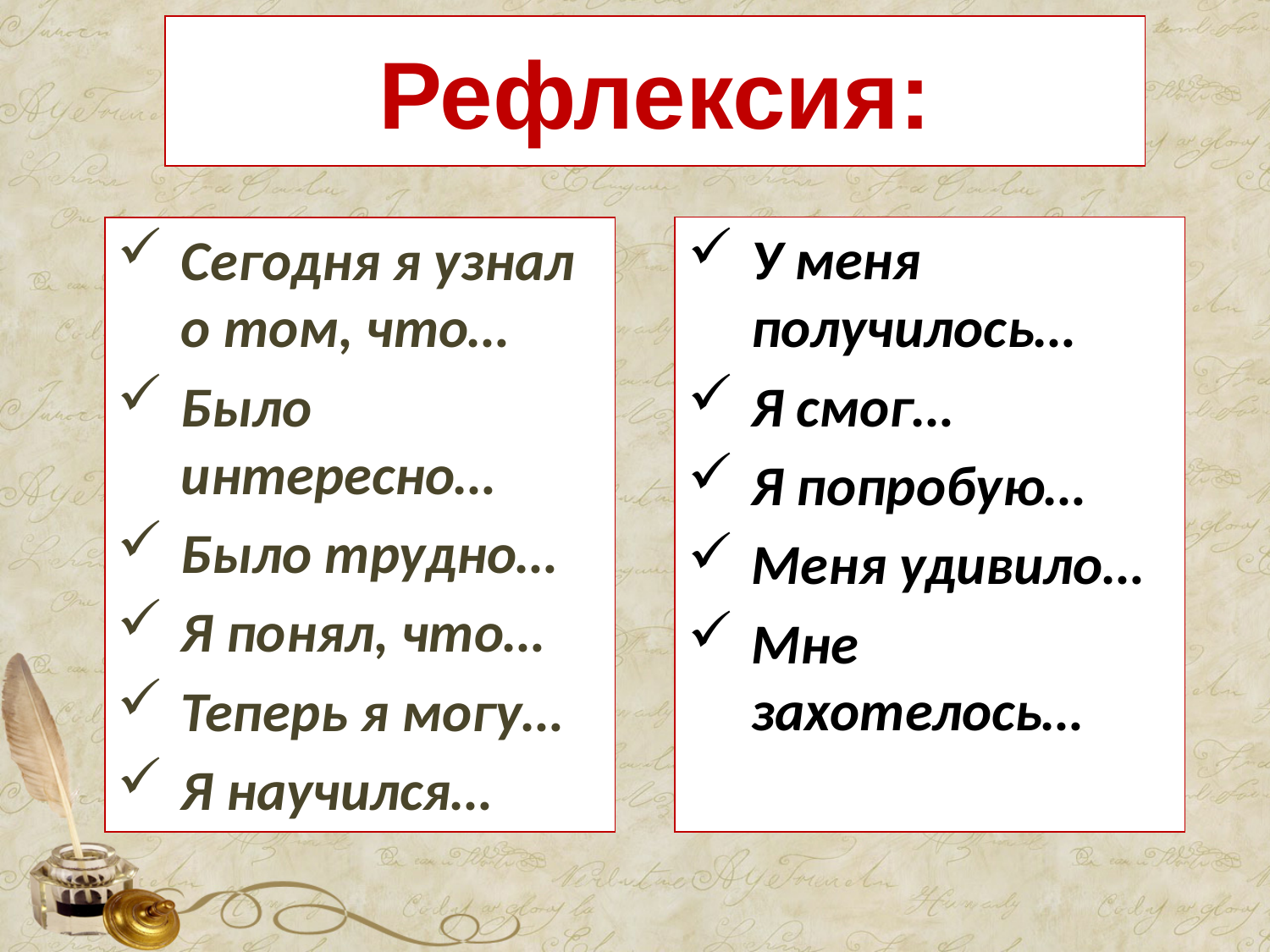

# Рефлексия:
Сегодня я узнал о том, что…
Было интересно…
Было трудно…
Я понял, что…
Теперь я могу…
Я научился…

У меня получилось…
Я смог…
Я попробую…
Меня удивило…
Мне захотелось…